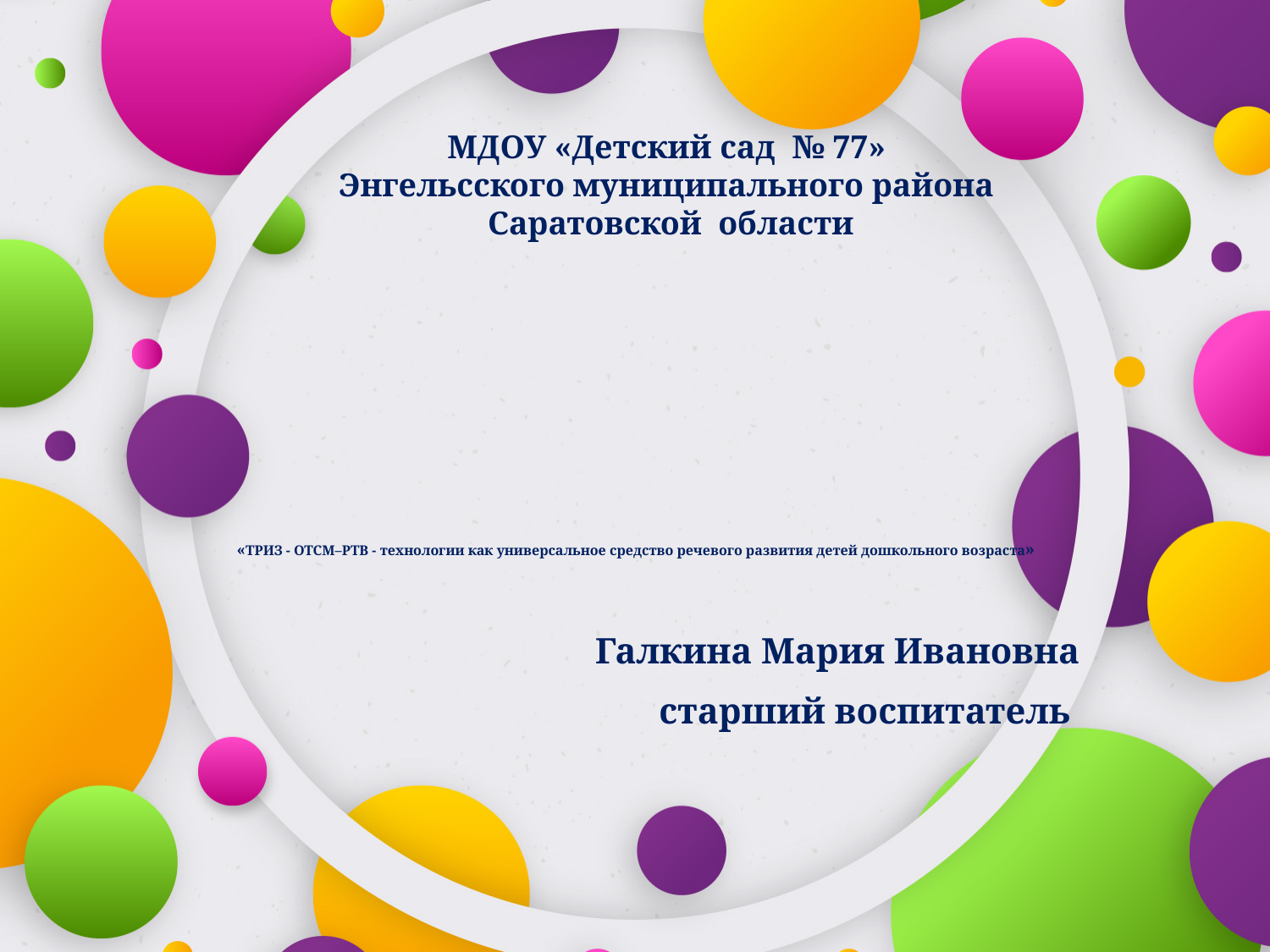

МДОУ «Детский сад  № 77»
Энгельсского муниципального района
 Саратовской  области
# «ТРИЗ - ОТСМ–РТВ - технологии как универсальное средство речевого развития детей дошкольного возраста»
Галкина Мария Ивановна
старший воспитатель